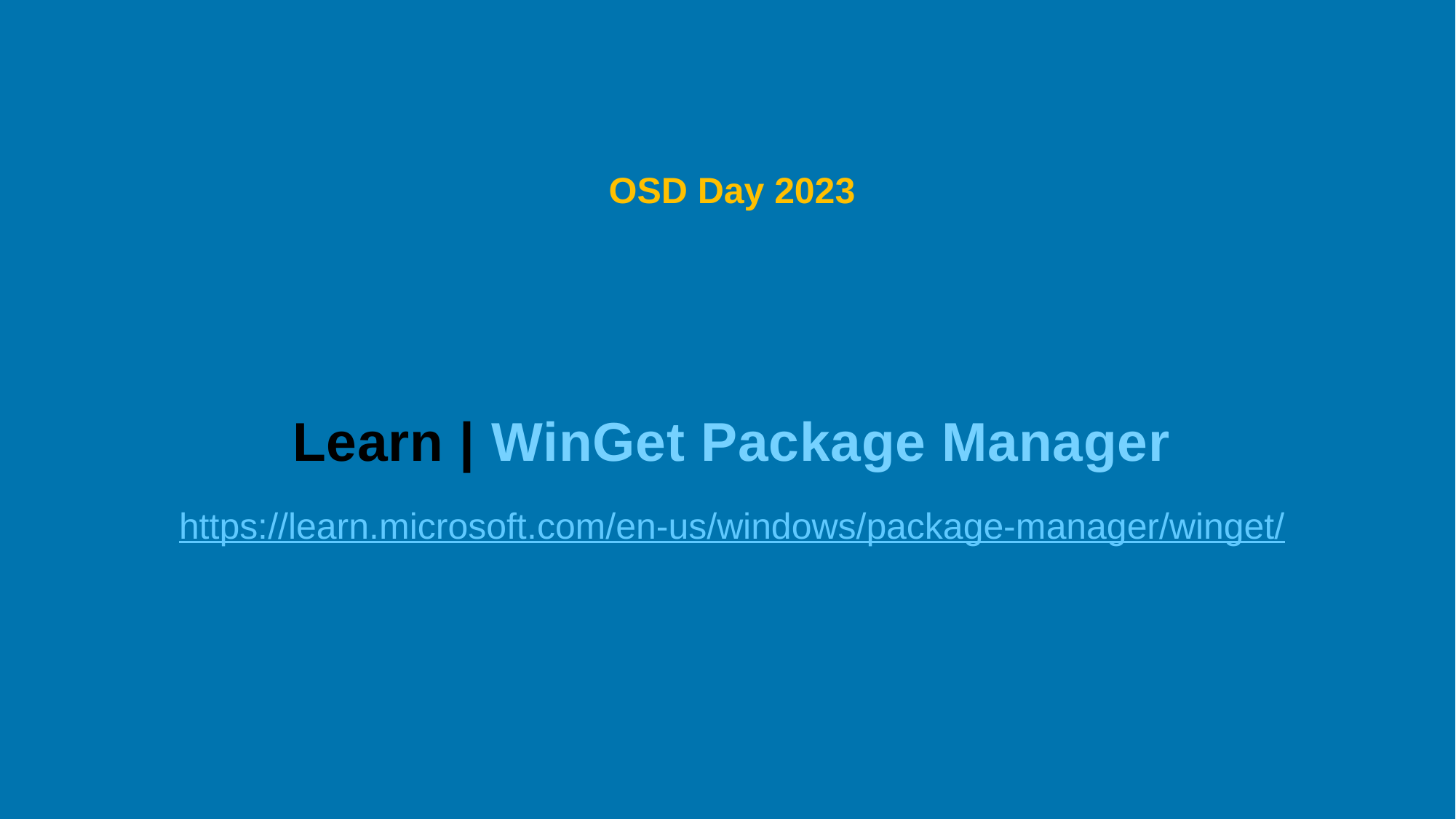

OSD Day 2023
# Learn | WinGet Package Manager
https://learn.microsoft.com/en-us/windows/package-manager/winget/